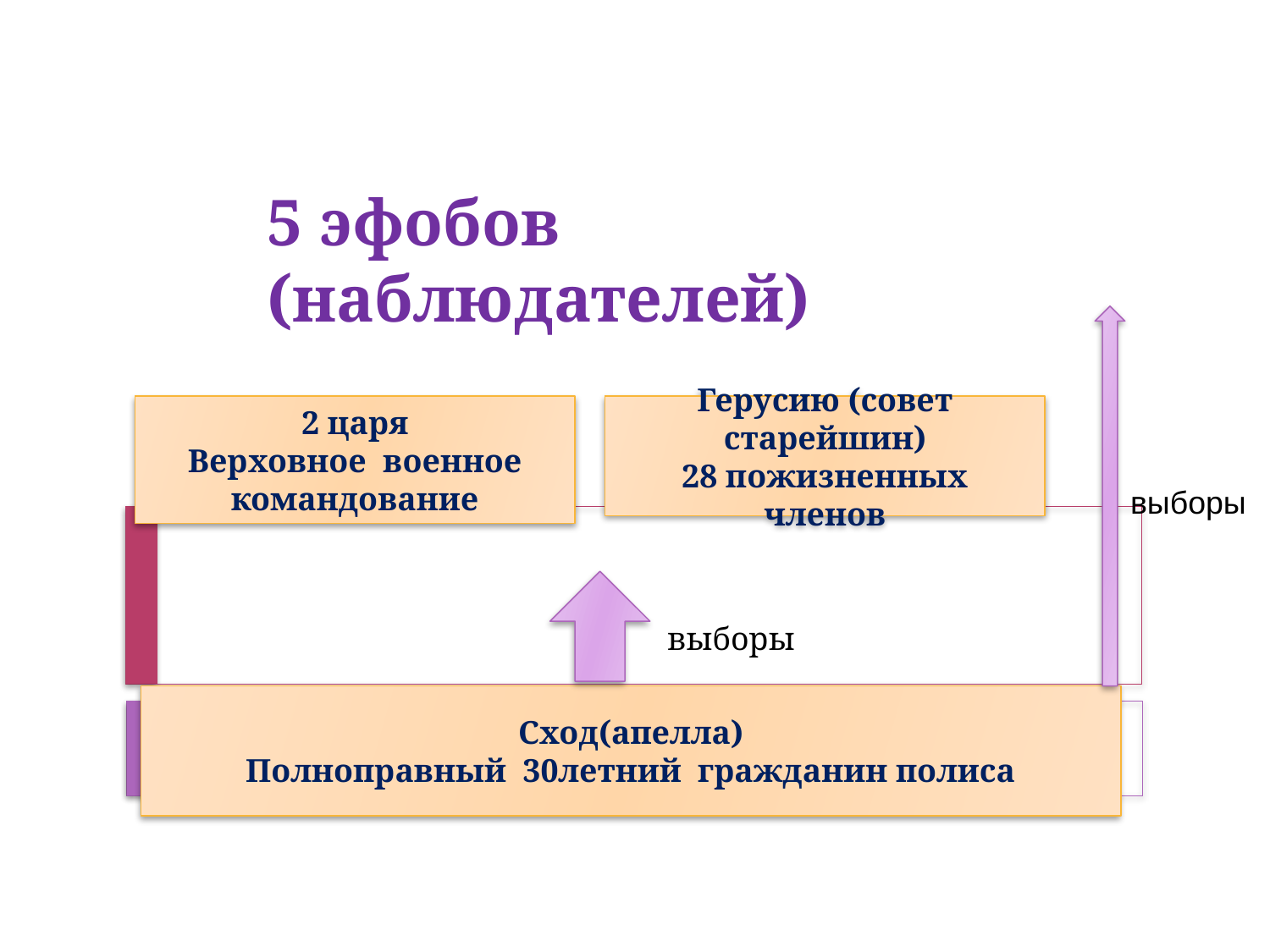

#

5 эфобов (наблюдателей)

2 царя
Верховное  военное командование
Герусию (совет старейшин)
28 пожизненных членов
выборы

выборы
Сход(апелла)
Полноправный  30летний  гражданин полиса